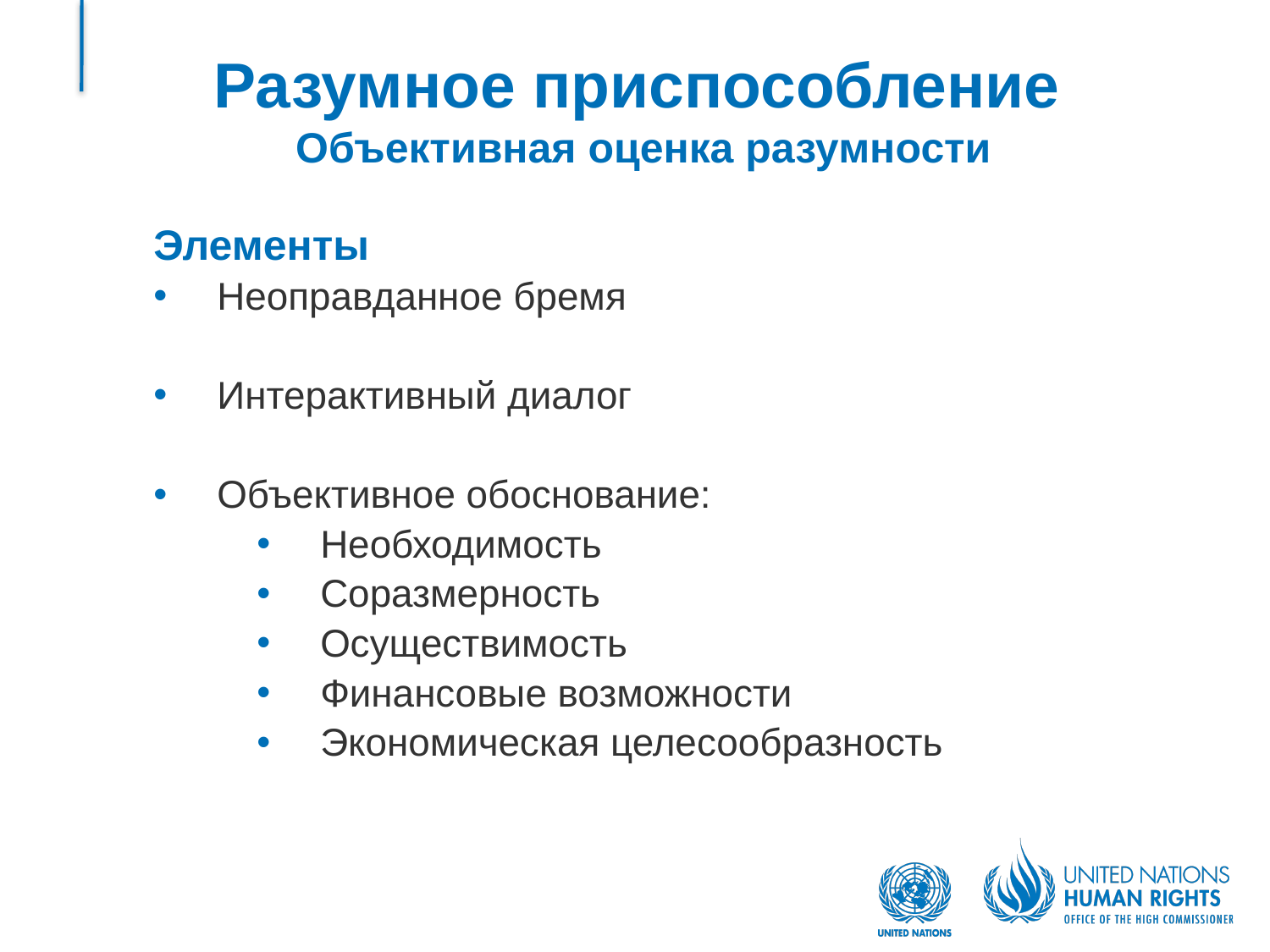

# Разумное приспособление Объективная оценка разумности
Элементы
Неоправданное бремя

Интерактивный диалог

Объективное обоснование:
Необходимость
Соразмерность
Осуществимость
Финансовые возможности
Экономическая целесообразность